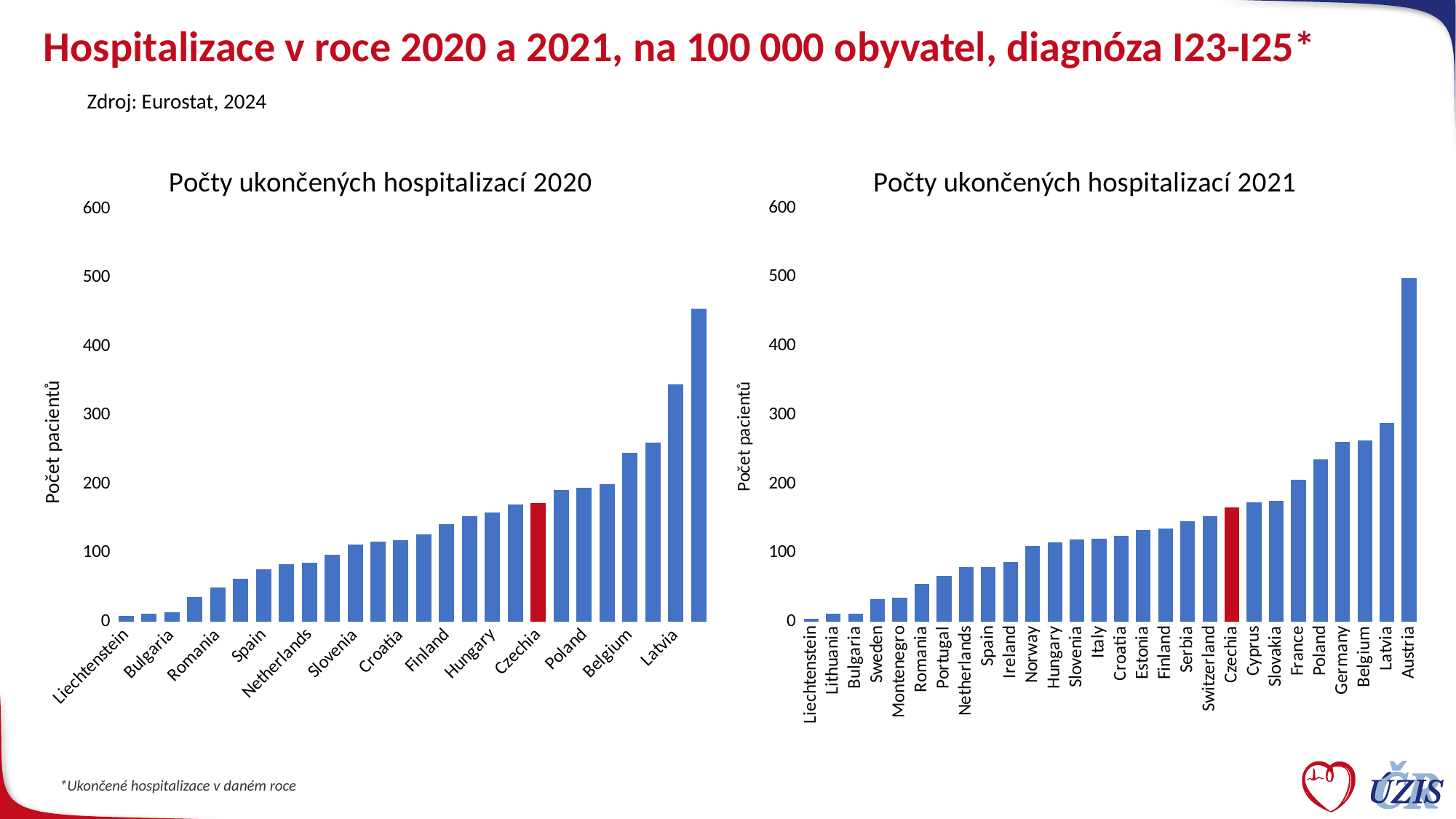

# Hospitalizace v roce 2020 a 2021, na 100 000 obyvatel, diagnóza I23-I25*
Zdroj: Eurostat, 2024

### Chart: Počty ukončených hospitalizací 2020

| Category | Hospital discharges I21_I22 |
|---|---|
| Liechtenstein | 7.7 |
| Lithuania | 11.8 |
| Bulgaria | 13.3 |
| Sweden | 35.3 |
| Romania | 49.6 |
| Portugal | 61.9 |
| Spain | 75.6 |
| Ireland | 83.6 |
| Netherlands | 86.0 |
| Italy | 97.4 |
| Slovenia | 111.7 |
| Norway | 116.1 |
| Croatia | 118.6 |
| Serbia | 127.2 |
| Finland | 141.5 |
| Switzerland | 153.3 |
| Hungary | 158.7 |
| Estonia | 169.8 |
| Czechia | 172.2 |
| France | 191.4 |
| Poland | 194.8 |
| Slovakia | 200.2 |
| Belgium | 245.4 |
| Germany | 260.1 |
| Latvia | 345.5 |
| Austria | 455.6 |

### Chart: Počty ukončených hospitalizací 2021

| Category | Hospital discharges I21_I22 |
|---|---|
| Liechtenstein | 5.1 |
| Lithuania | 12.0 |
| Bulgaria | 12.3 |
| Sweden | 33.0 |
| Montenegro | 35.0 |
| Romania | 55.6 |
| Portugal | 66.4 |
| Netherlands | 79.2 |
| Spain | 80.0 |
| Ireland | 86.8 |
| Norway | 110.4 |
| Hungary | 115.6 |
| Slovenia | 119.1 |
| Italy | 120.7 |
| Croatia | 124.6 |
| Estonia | 133.5 |
| Finland | 134.9 |
| Serbia | 145.7 |
| Switzerland | 153.8 |
| Czechia | 165.6 |
| Cyprus | 173.0 |
| Slovakia | 175.1 |
| France | 206.1 |
| Poland | 235.7 |
| Germany | 260.9 |
| Belgium | 263.1 |
| Latvia | 288.5 |
| Austria | 498.7 |
*Ukončené hospitalizace v daném roce